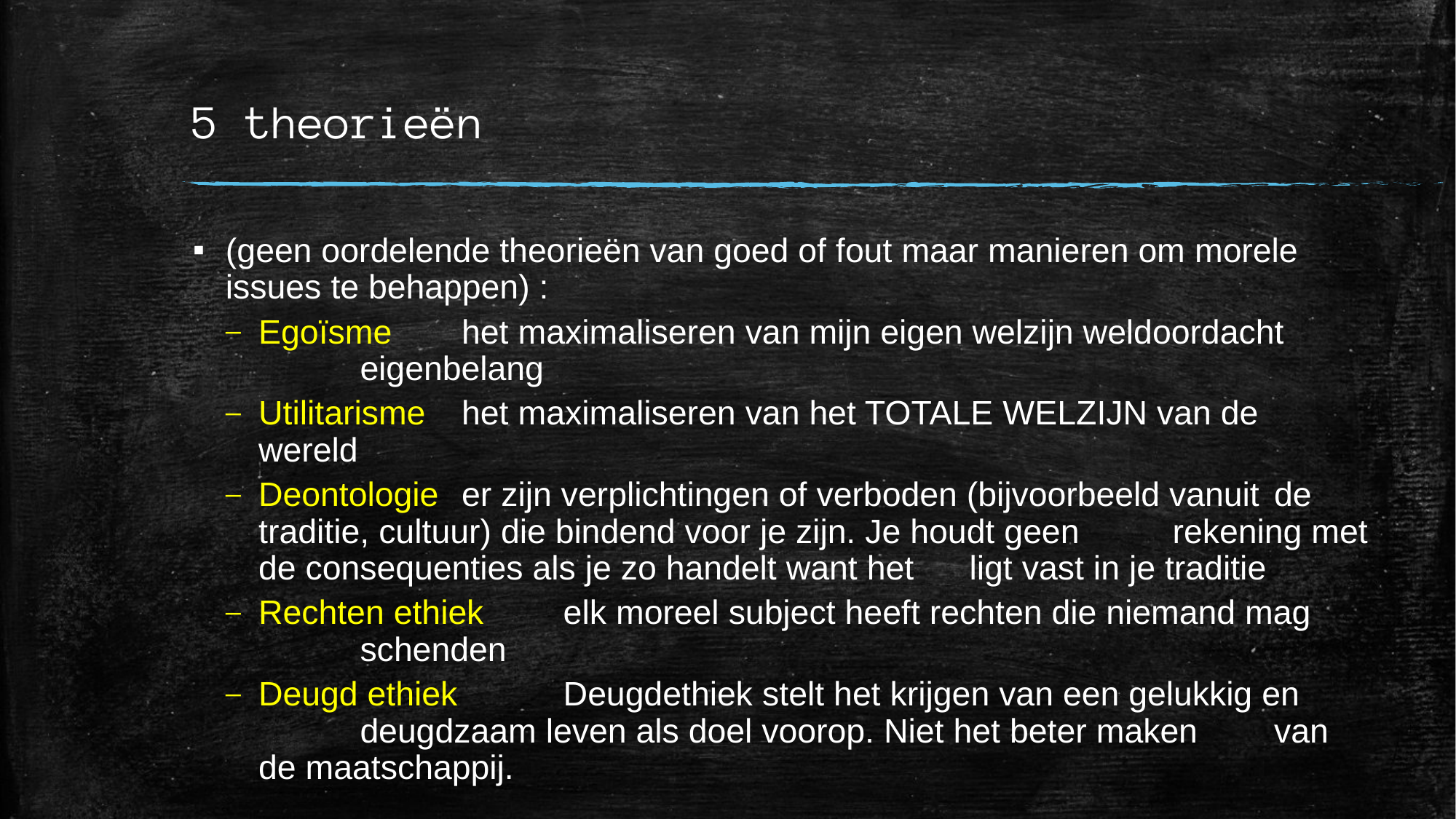

# 5 theorieën
(geen oordelende theorieën van goed of fout maar manieren om morele issues te behappen) :
Egoïsme		het maximaliseren van mijn eigen welzijn weldoordacht 			eigenbelang
Utilitarisme	het maximaliseren van het TOTALE WELZIJN van de 				wereld
Deontologie	er zijn verplichtingen of verboden (bijvoorbeeld vanuit 				de traditie, cultuur) die bindend voor je zijn. Je houdt geen 			rekening met de consequenties als je zo handelt want het 			ligt vast in je traditie
Rechten ethiek	elk moreel subject heeft rechten die niemand mag 				schenden
Deugd ethiek 	Deugdethiek stelt het krijgen van een gelukkig en 				deugdzaam leven als doel voorop. Niet het beter maken 			van de maatschappij.